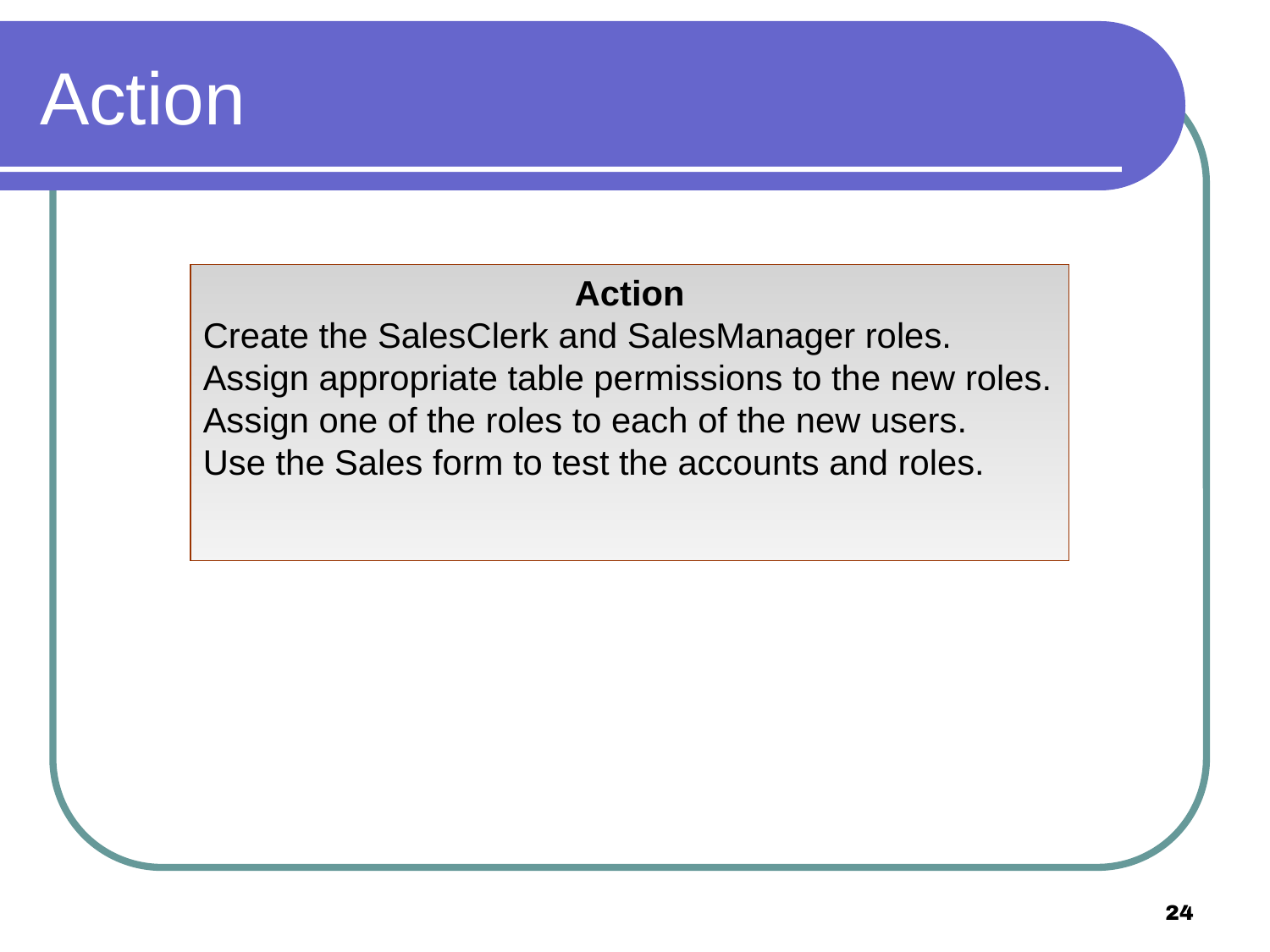

# Action
Action
Create the SalesClerk and SalesManager roles.
Assign appropriate table permissions to the new roles.
Assign one of the roles to each of the new users.
Use the Sales form to test the accounts and roles.
24